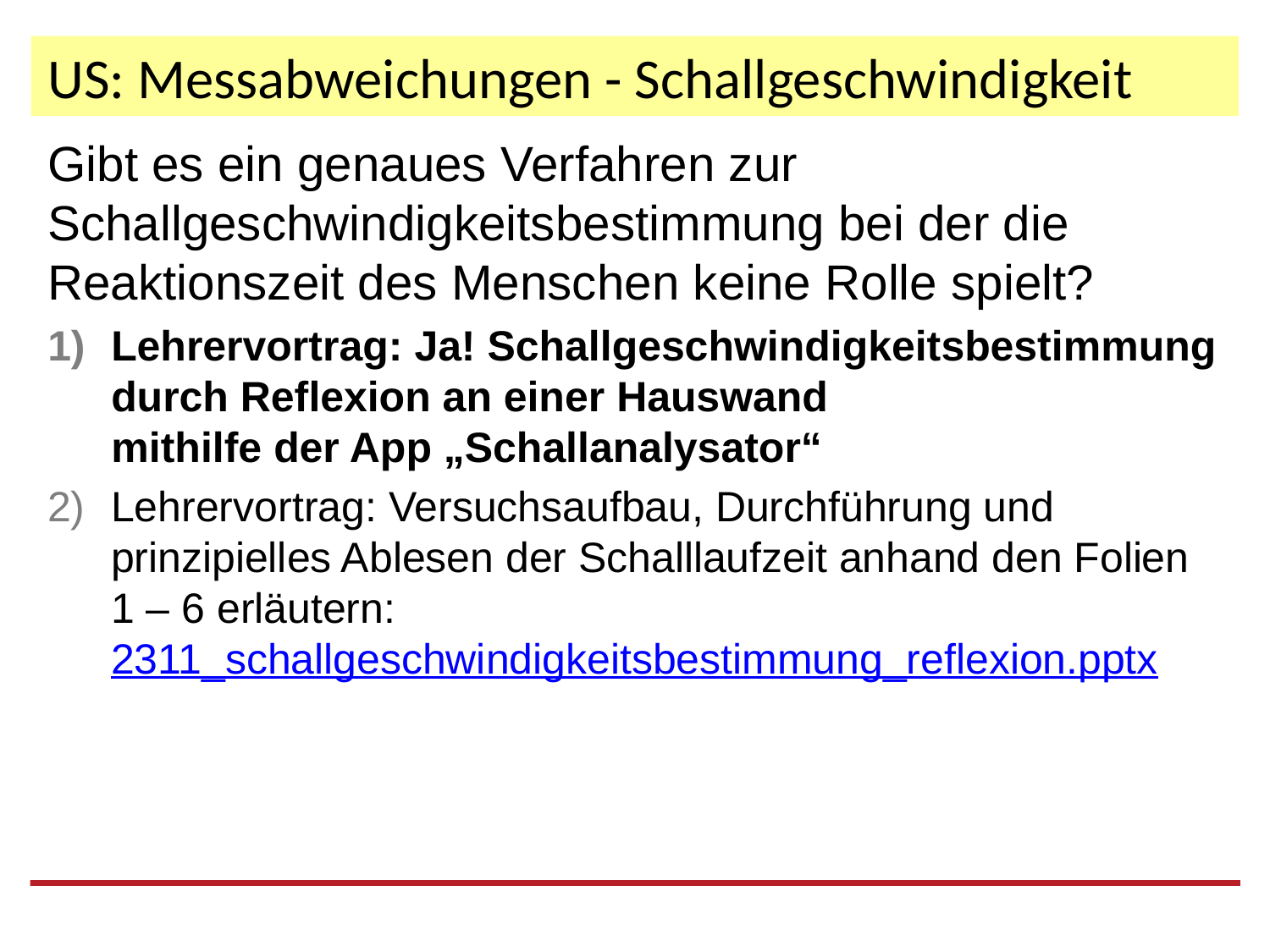

# US: Messabweichungen - Schallgeschwindigkeit
Gibt es ein genaues Verfahren zur Schallgeschwindigkeitsbestimmung bei der die Reaktionszeit des Menschen keine Rolle spielt?
Lehrervortrag: Ja! Schallgeschwindigkeitsbestimmung durch Reflexion an einer Hauswand
mithilfe der App „Schallanalysator“
Lehrervortrag: Versuchsaufbau, Durchführung und prinzipielles Ablesen der Schalllaufzeit anhand den Folien 1 – 6 erläutern:
2311_schallgeschwindigkeitsbestimmung_reflexion.pptx